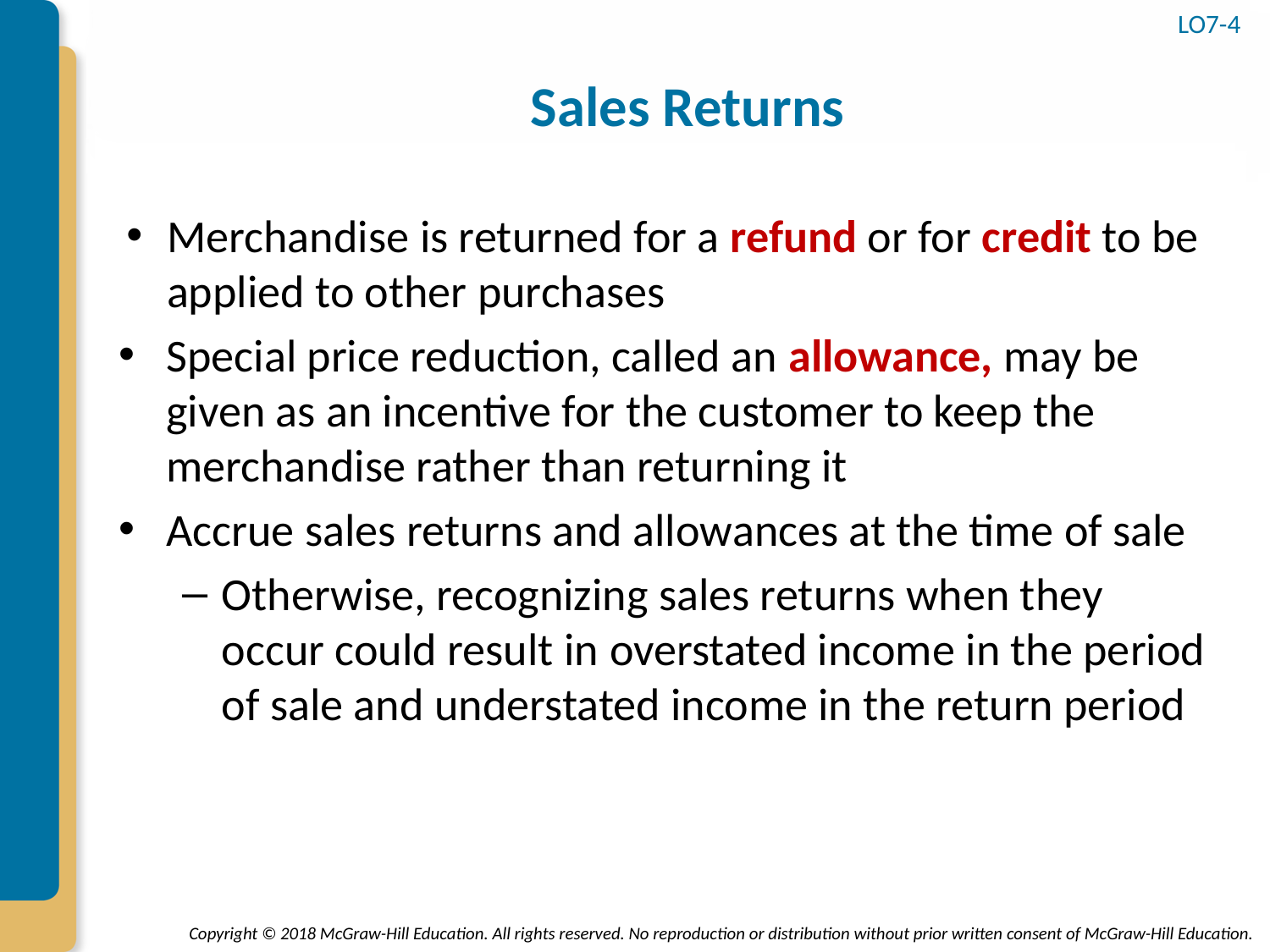

# Sales Returns
LO7-4
Merchandise is returned for a refund or for credit to be applied to other purchases
Special price reduction, called an allowance, may be given as an incentive for the customer to keep the merchandise rather than returning it
Accrue sales returns and allowances at the time of sale
Otherwise, recognizing sales returns when they occur could result in overstated income in the period of sale and understated income in the return period